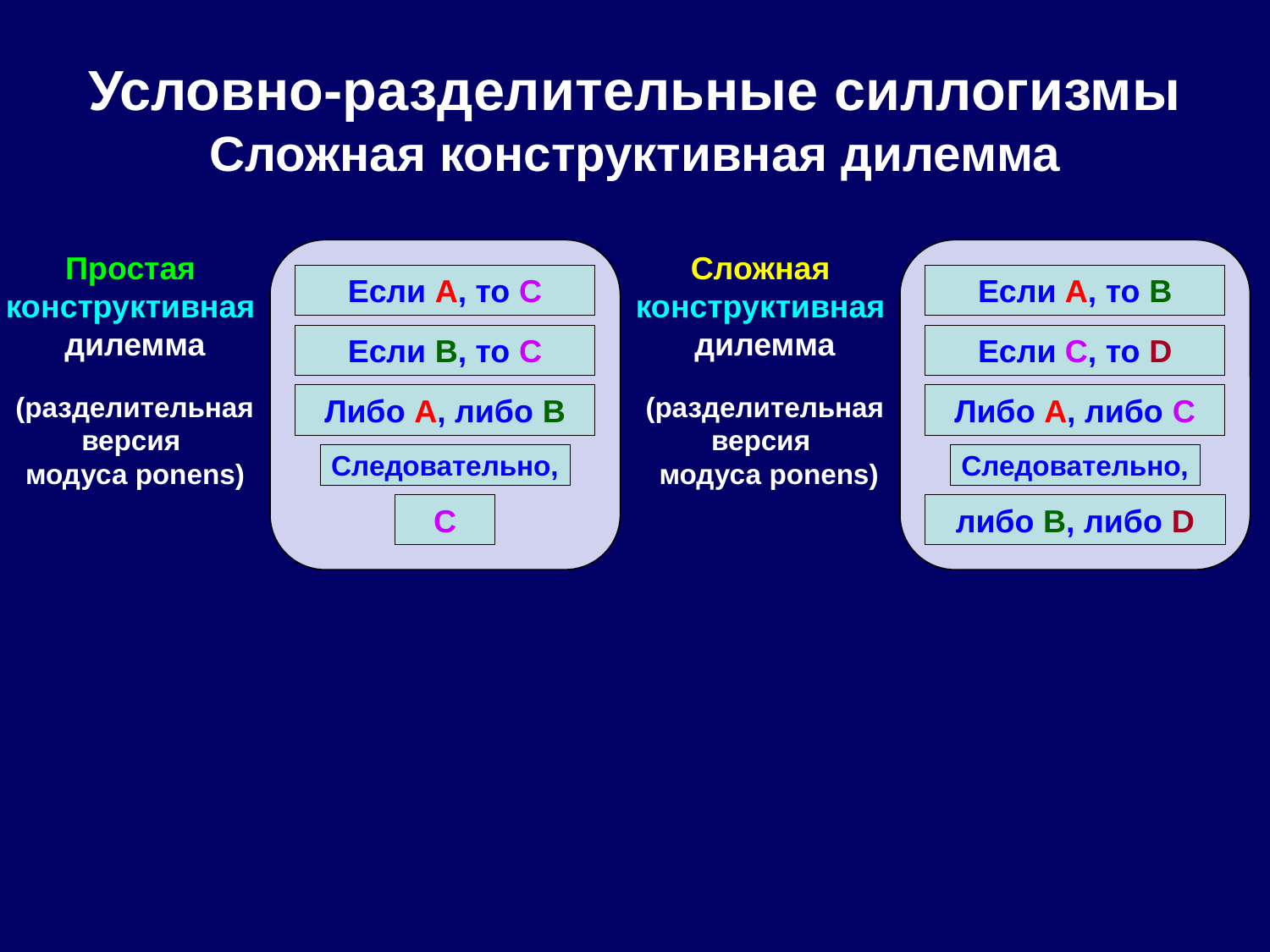

# Условно-разделительные силлогизмы Сложная конструктивная дилемма
Простая
конструктивная
дилемма

Сложная
конструктивная
дилемма

Если A, то C
Если A, то B
Если B, то C
Если C, то D
(разделительная версия
модуса ponens)
(разделительная версия
 модуса ponens)
Либо A, либо B
Либо A, либо C
Следовательно,
Следовательно,
С
либо B, либо D